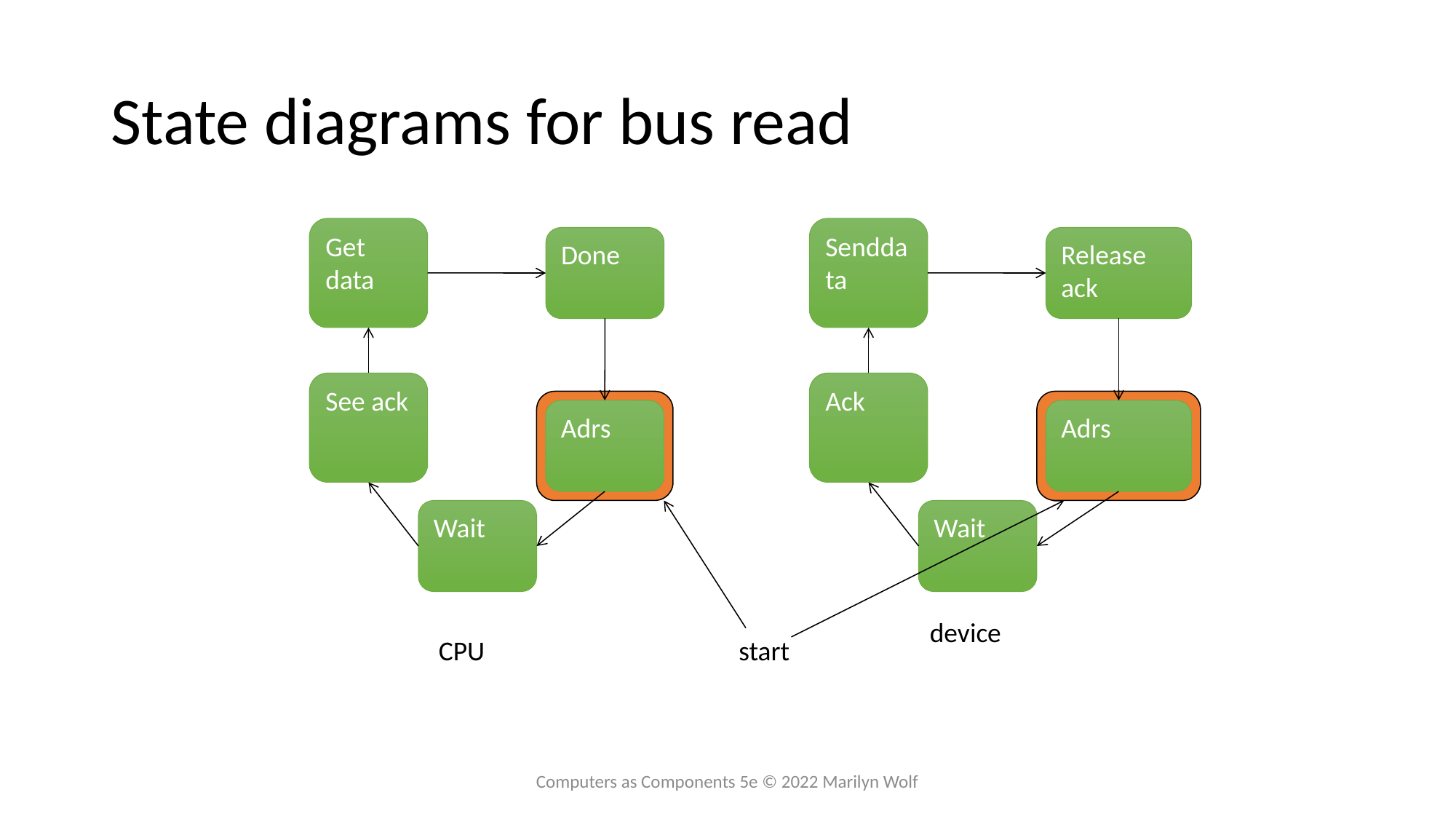

# State diagrams for bus read
Get data
Senddata
Done
Release ack
See ack
Ack

Adrs
Adrs
Wait
Wait
device
CPU
start
Computers as Components 5e © 2022 Marilyn Wolf